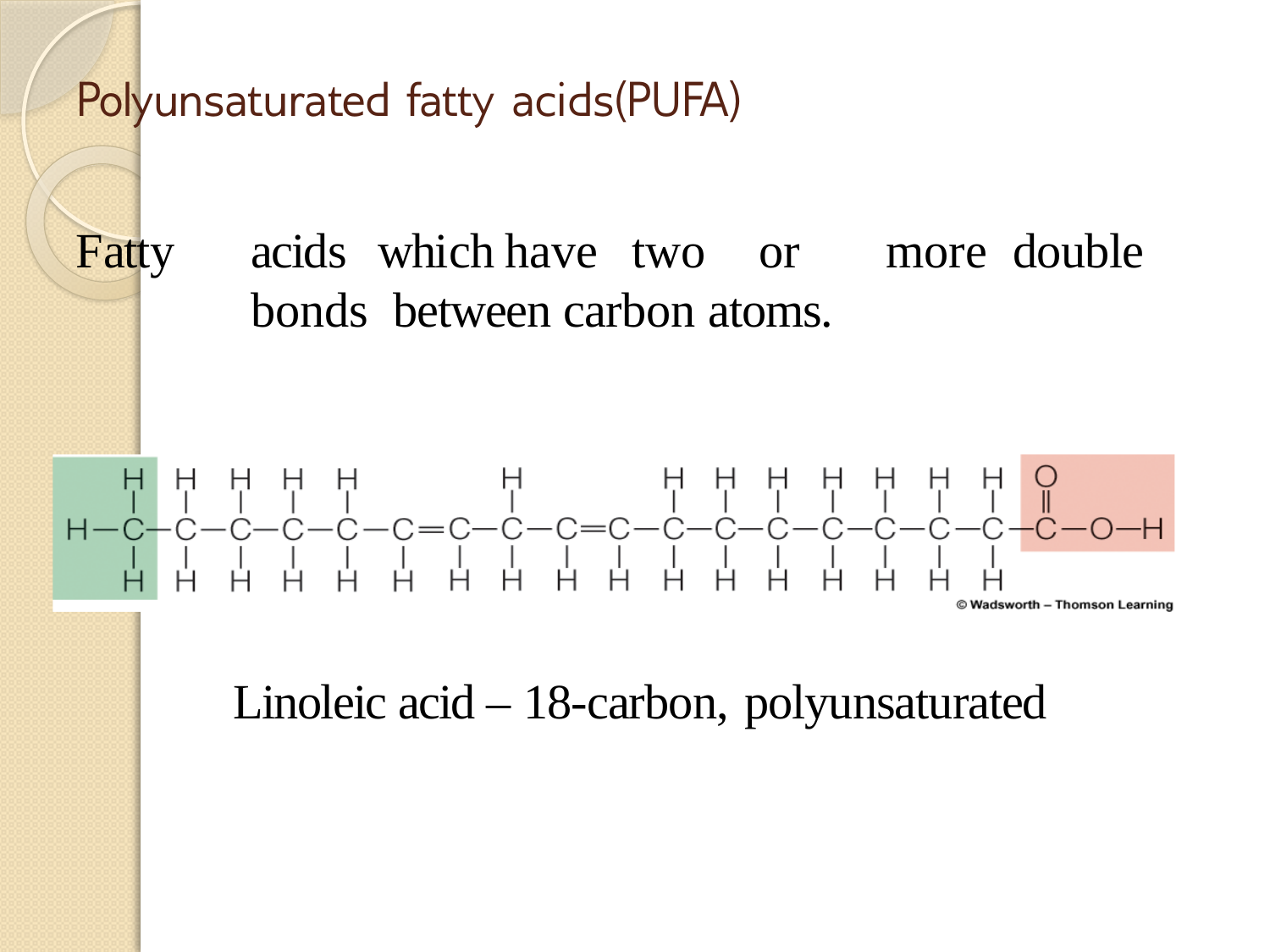

# Polyunsaturated fatty acids(PUFA)
Fatty	acids	which	have	two	or	more	double	bonds  between carbon atoms.

Linoleic acid – 18-carbon, polyunsaturated